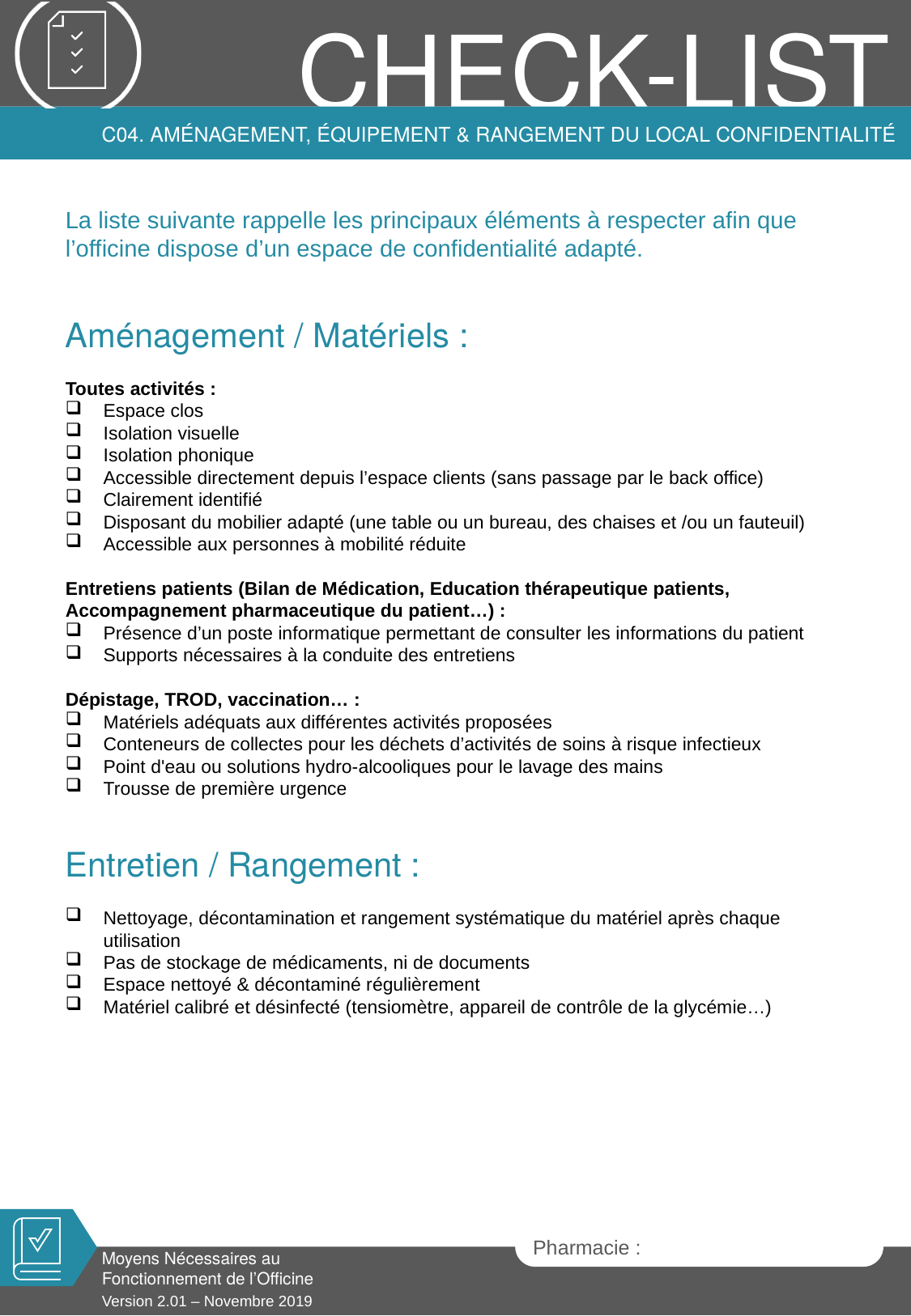

# C04. aménagement, équipement & rangement du local confidentialité
La liste suivante rappelle les principaux éléments à respecter afin que l’officine dispose d’un espace de confidentialité adapté.

Aménagement / Matériels :

Toutes activités :
Espace clos
Isolation visuelle
Isolation phonique
Accessible directement depuis l’espace clients (sans passage par le back office)
Clairement identifié
Disposant du mobilier adapté (une table ou un bureau, des chaises et /ou un fauteuil)
Accessible aux personnes à mobilité réduite

Entretiens patients (Bilan de Médication, Education thérapeutique patients, Accompagnement pharmaceutique du patient…) :
Présence d’un poste informatique permettant de consulter les informations du patient
Supports nécessaires à la conduite des entretiens

Dépistage, TROD, vaccination… :
Matériels adéquats aux différentes activités proposées
Conteneurs de collectes pour les déchets d’activités de soins à risque infectieux
Point d'eau ou solutions hydro-alcooliques pour le lavage des mains
Trousse de première urgence

Entretien / Rangement :

Nettoyage, décontamination et rangement systématique du matériel après chaque utilisation
Pas de stockage de médicaments, ni de documents
Espace nettoyé & décontaminé régulièrement
Matériel calibré et désinfecté (tensiomètre, appareil de contrôle de la glycémie…)